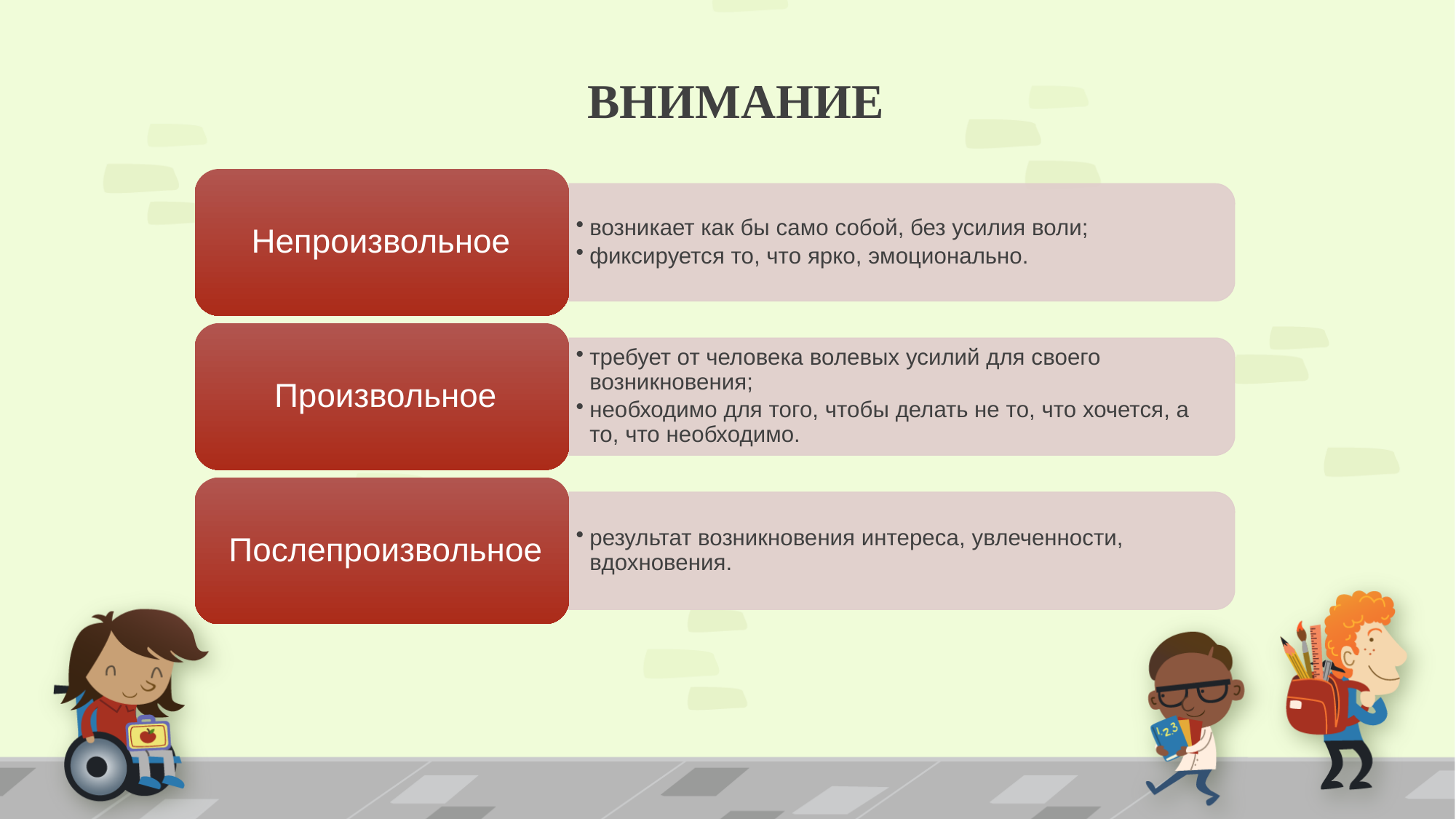

# ВНИМАНИЕ
возникает как бы само собой, без усилия воли;
фиксируется то, что ярко, эмоционально.
Непроизвольное
требует от человека волевых усилий для своего возникновения;
необходимо для того, чтобы делать не то, что хочется, а то, что необходимо.
Произвольное
результат возникновения интереса, увлеченности, вдохновения.
Послепроизвольное